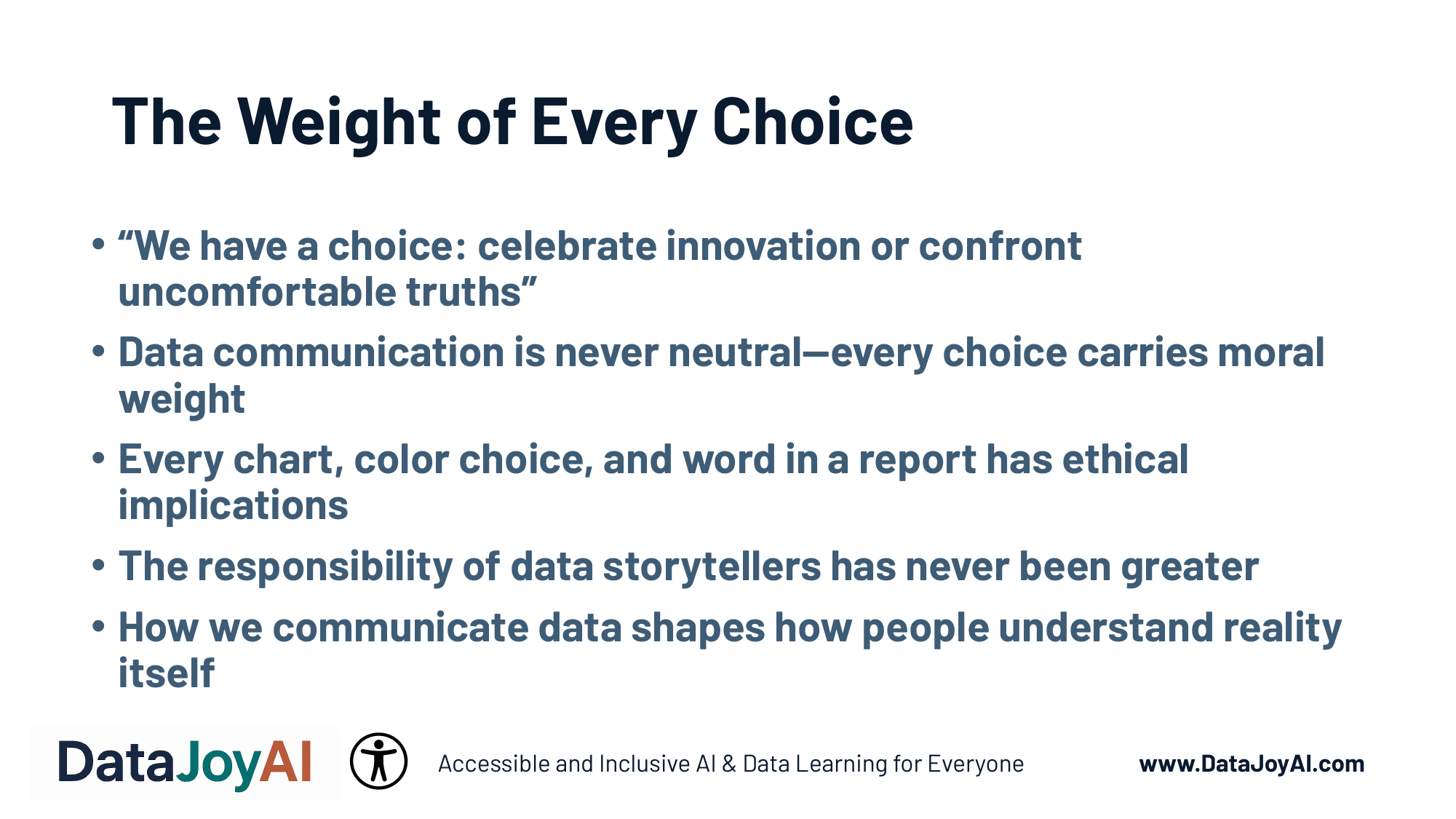

# The Weight of Every Choice
“We have a choice: celebrate innovation or confront uncomfortable truths”
Data communication is never neutral—every choice carries moral weight
Every chart, color choice, and word in a report has ethical implications
The responsibility of data storytellers has never been greater
How we communicate data shapes how people understand reality itself